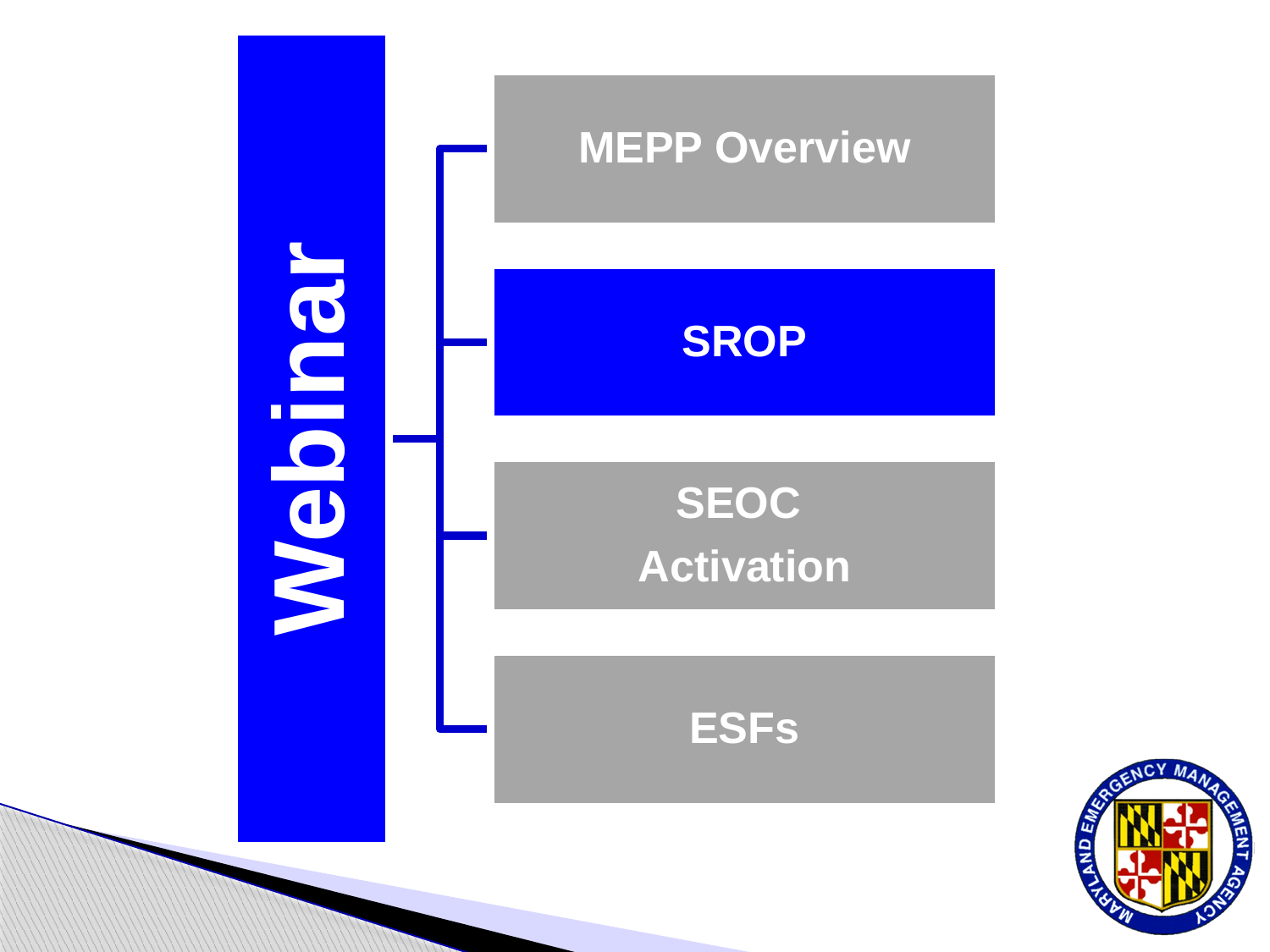

Webinar
MEPP Overview
SROP
SEOC
Activation
ESFs